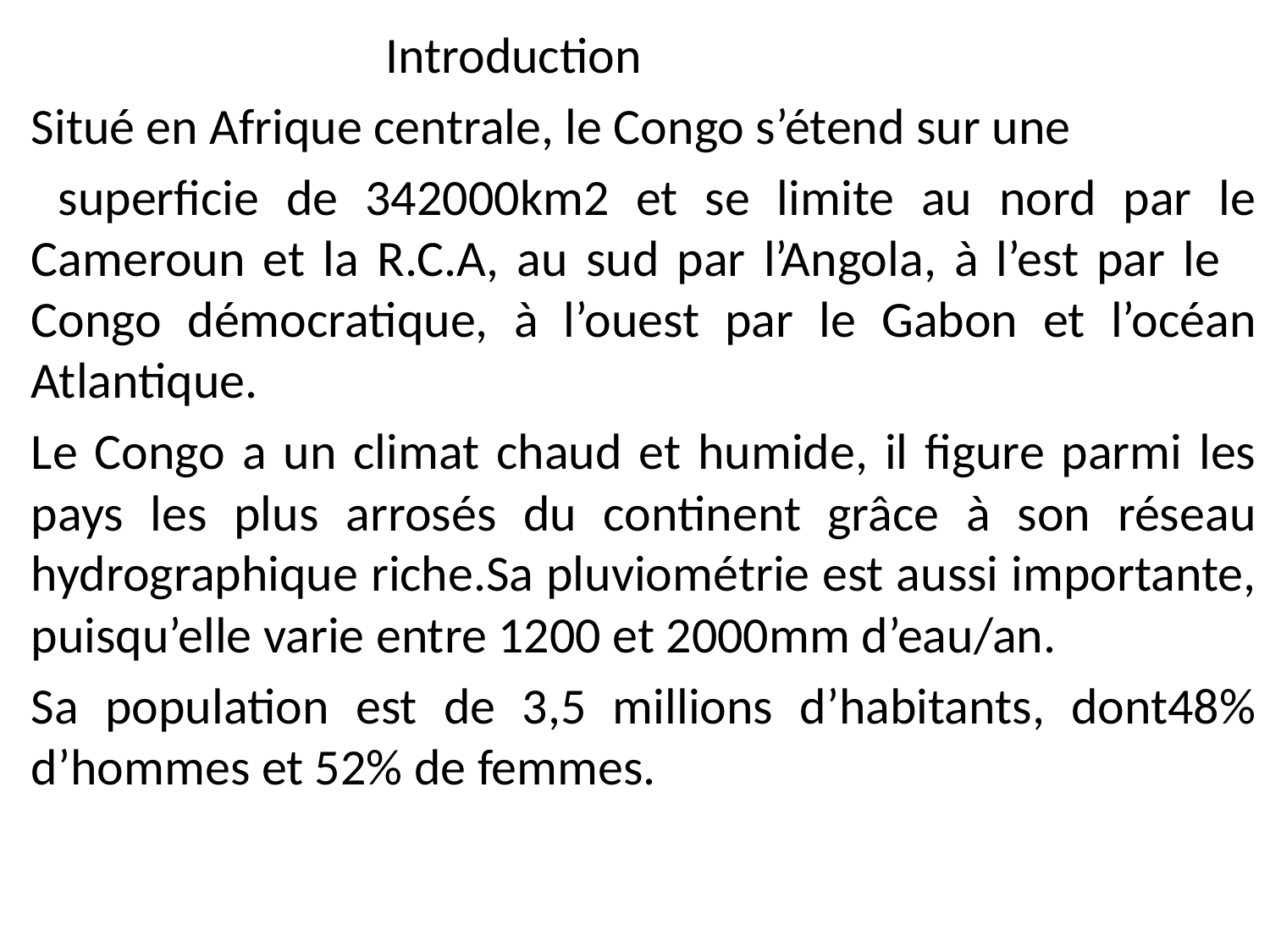

Introduction
Situé en Afrique centrale, le Congo s’étend sur une
 superficie de 342000km2 et se limite au nord par le Cameroun et la R.C.A, au sud par l’Angola, à l’est par le   Congo démocratique, à l’ouest par le Gabon et l’océan Atlantique.
Le Congo a un climat chaud et humide, il figure parmi les pays les plus arrosés du continent grâce à son réseau hydrographique riche.Sa pluviométrie est aussi importante, puisqu’elle varie entre 1200 et 2000mm d’eau/an.
Sa population est de 3,5 millions d’habitants, dont48% d’hommes et 52% de femmes.